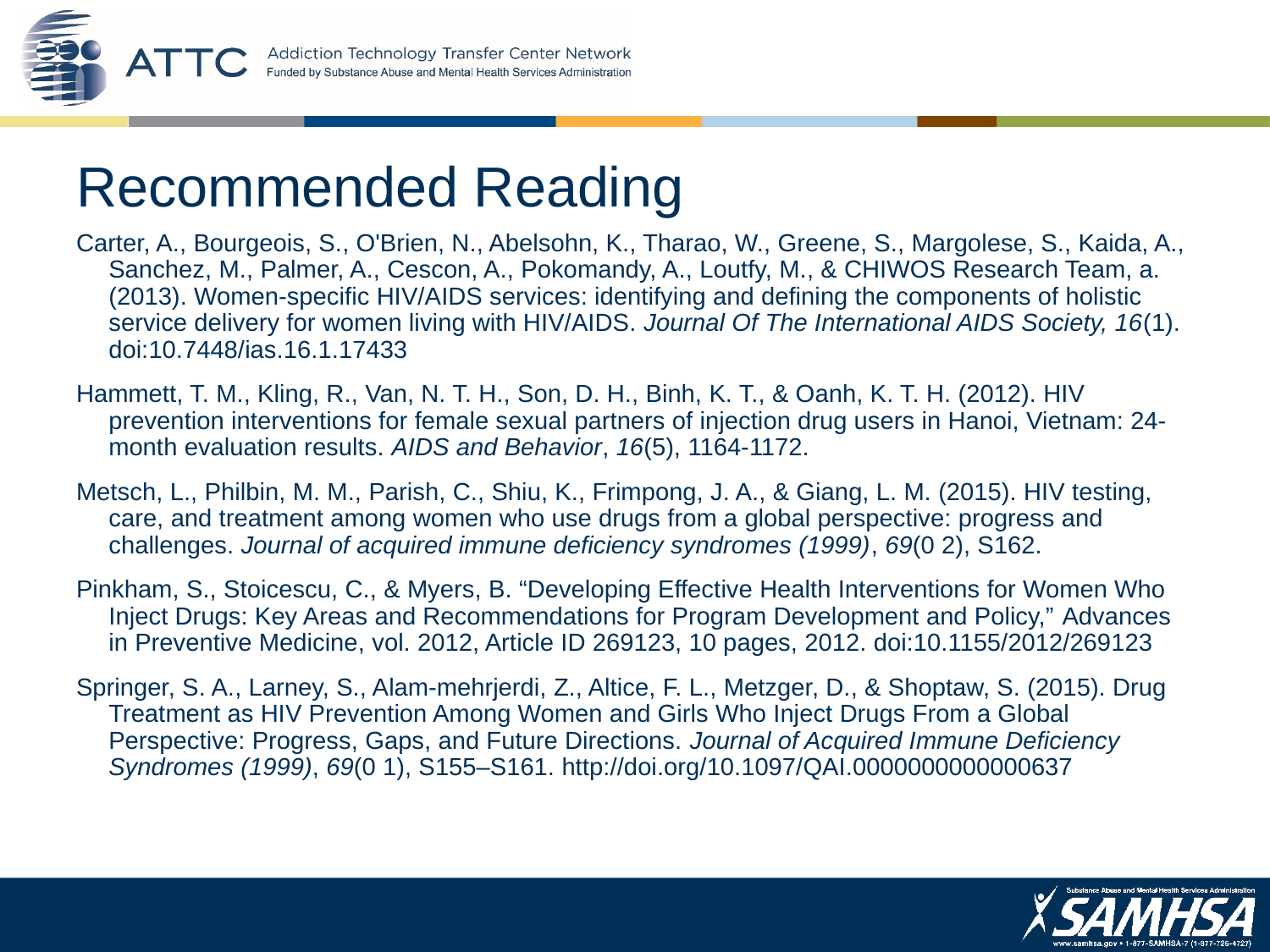

# Recommended Reading
Carter, A., Bourgeois, S., O'Brien, N., Abelsohn, K., Tharao, W., Greene, S., Margolese, S., Kaida, A., Sanchez, M., Palmer, A., Cescon, A., Pokomandy, A., Loutfy, M., & CHIWOS Research Team, a. (2013). Women-specific HIV/AIDS services: identifying and defining the components of holistic service delivery for women living with HIV/AIDS. Journal Of The International AIDS Society, 16(1). doi:10.7448/ias.16.1.17433
Hammett, T. M., Kling, R., Van, N. T. H., Son, D. H., Binh, K. T., & Oanh, K. T. H. (2012). HIV prevention interventions for female sexual partners of injection drug users in Hanoi, Vietnam: 24-month evaluation results. AIDS and Behavior, 16(5), 1164-1172.
Metsch, L., Philbin, M. M., Parish, C., Shiu, K., Frimpong, J. A., & Giang, L. M. (2015). HIV testing, care, and treatment among women who use drugs from a global perspective: progress and challenges. Journal of acquired immune deficiency syndromes (1999), 69(0 2), S162.
Pinkham, S., Stoicescu, C., & Myers, B. “Developing Effective Health Interventions for Women Who Inject Drugs: Key Areas and Recommendations for Program Development and Policy,” Advances in Preventive Medicine, vol. 2012, Article ID 269123, 10 pages, 2012. doi:10.1155/2012/269123
Springer, S. A., Larney, S., Alam-mehrjerdi, Z., Altice, F. L., Metzger, D., & Shoptaw, S. (2015). Drug Treatment as HIV Prevention Among Women and Girls Who Inject Drugs From a Global Perspective: Progress, Gaps, and Future Directions. Journal of Acquired Immune Deficiency Syndromes (1999), 69(0 1), S155–S161. http://doi.org/10.1097/QAI.0000000000000637